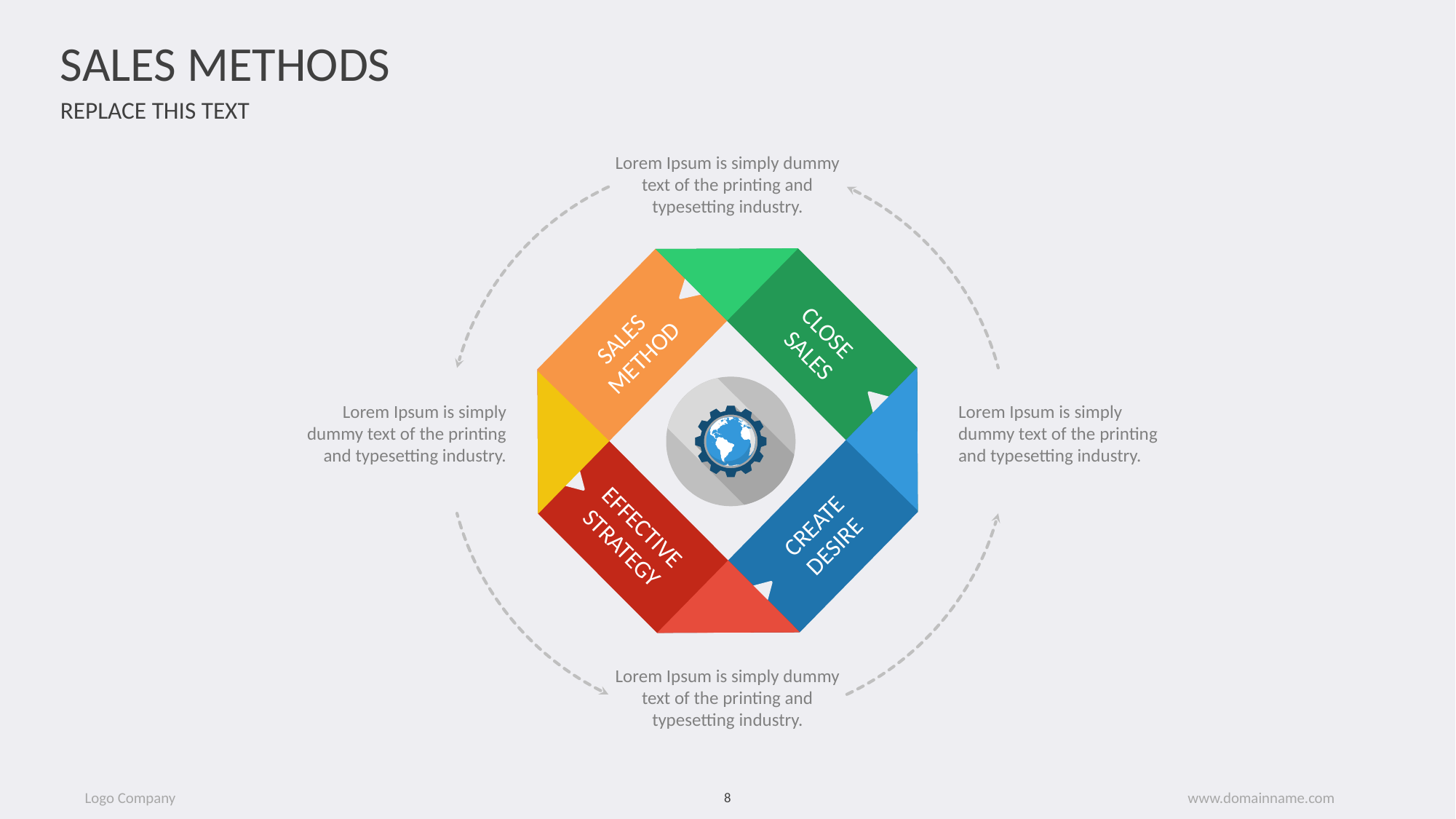

SALES METHODS
Replace This Text
Lorem Ipsum is simply dummy text of the printing and typesetting industry.

CLOSE
SALES
SALES
METHOD

CREATE
DESIRE
EFFECTIVE
STRATEGY
Lorem Ipsum is simply dummy text of the printing and typesetting industry.
Lorem Ipsum is simply dummy text of the printing and typesetting industry.
Lorem Ipsum is simply dummy text of the printing and typesetting industry.
www.domainname.com
Logo Company
8